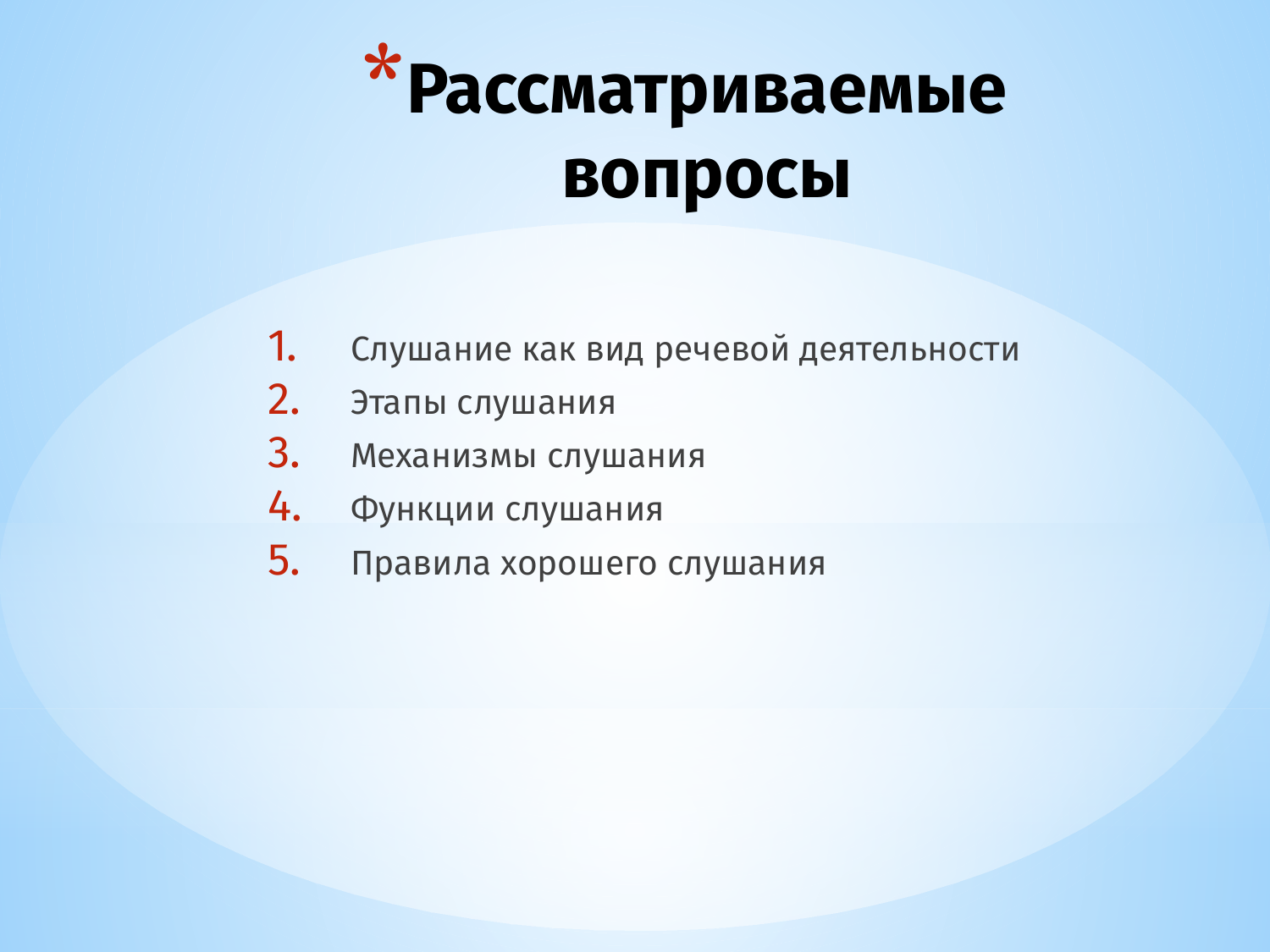

# Рассматриваемые вопросы

Слушание как вид речевой деятельности
Этапы слушания
Механизмы слушания
Функции слушания
Правила хорошего слушания